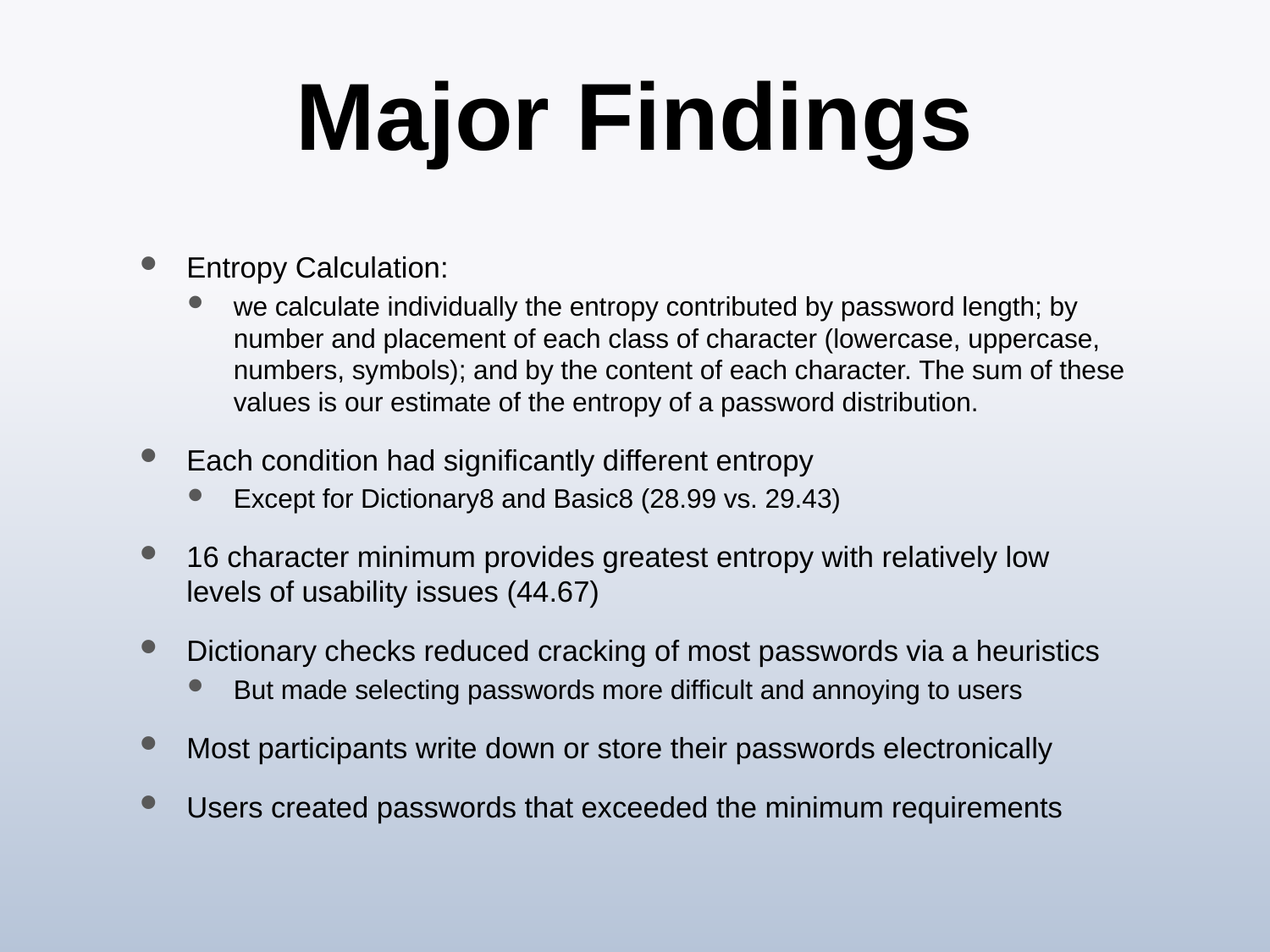

# Major Findings
Entropy Calculation:
we calculate individually the entropy contributed by password length; by number and placement of each class of character (lowercase, uppercase, numbers, symbols); and by the content of each character. The sum of these values is our estimate of the entropy of a password distribution.
Each condition had significantly different entropy
Except for Dictionary8 and Basic8 (28.99 vs. 29.43)
16 character minimum provides greatest entropy with relatively low levels of usability issues (44.67)
Dictionary checks reduced cracking of most passwords via a heuristics
But made selecting passwords more difficult and annoying to users
Most participants write down or store their passwords electronically
Users created passwords that exceeded the minimum requirements